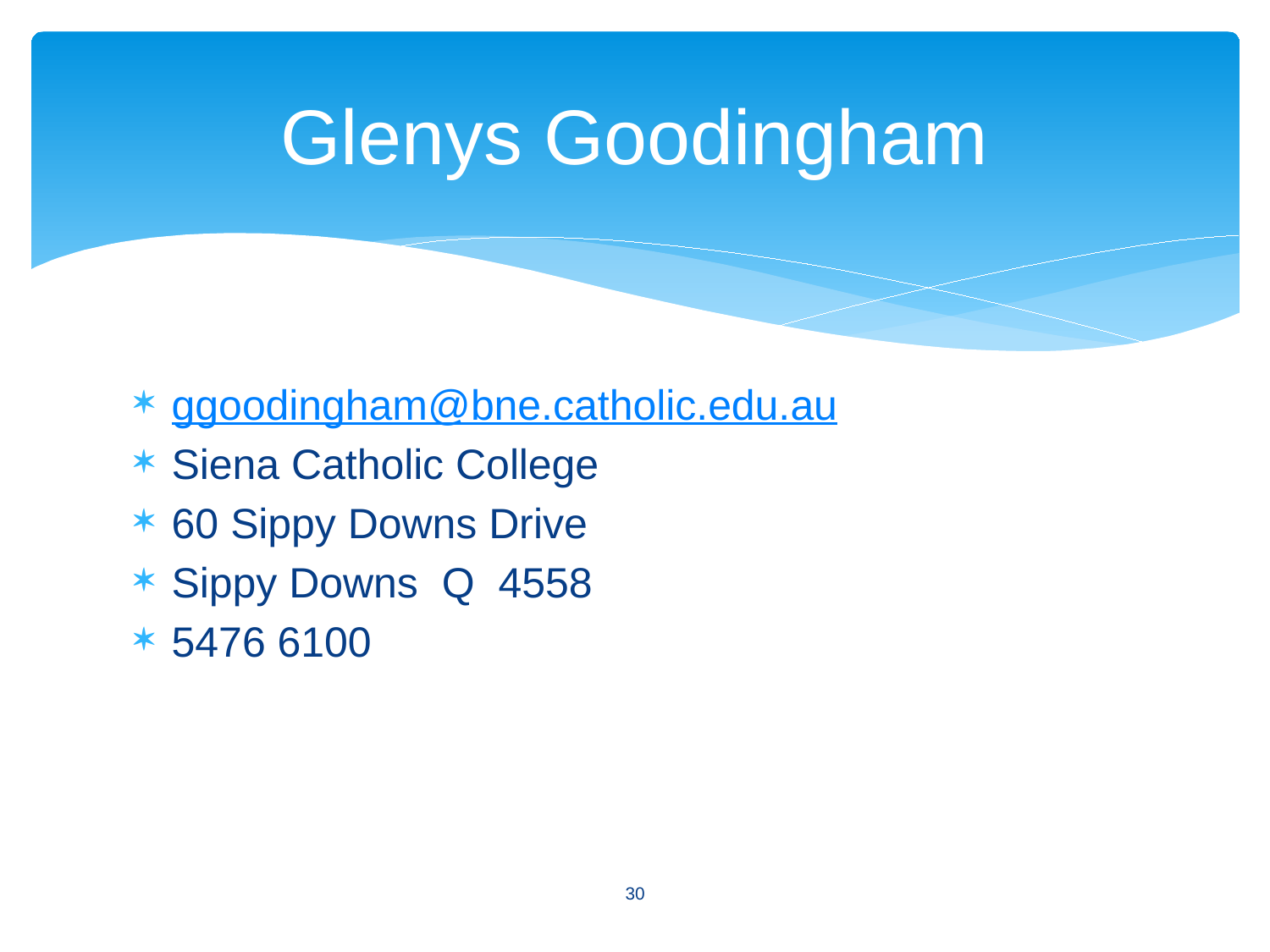

# Glenys Goodingham
ggoodingham@bne.catholic.edu.au
Siena Catholic College
60 Sippy Downs Drive
Sippy Downs  Q  4558
5476 6100
30